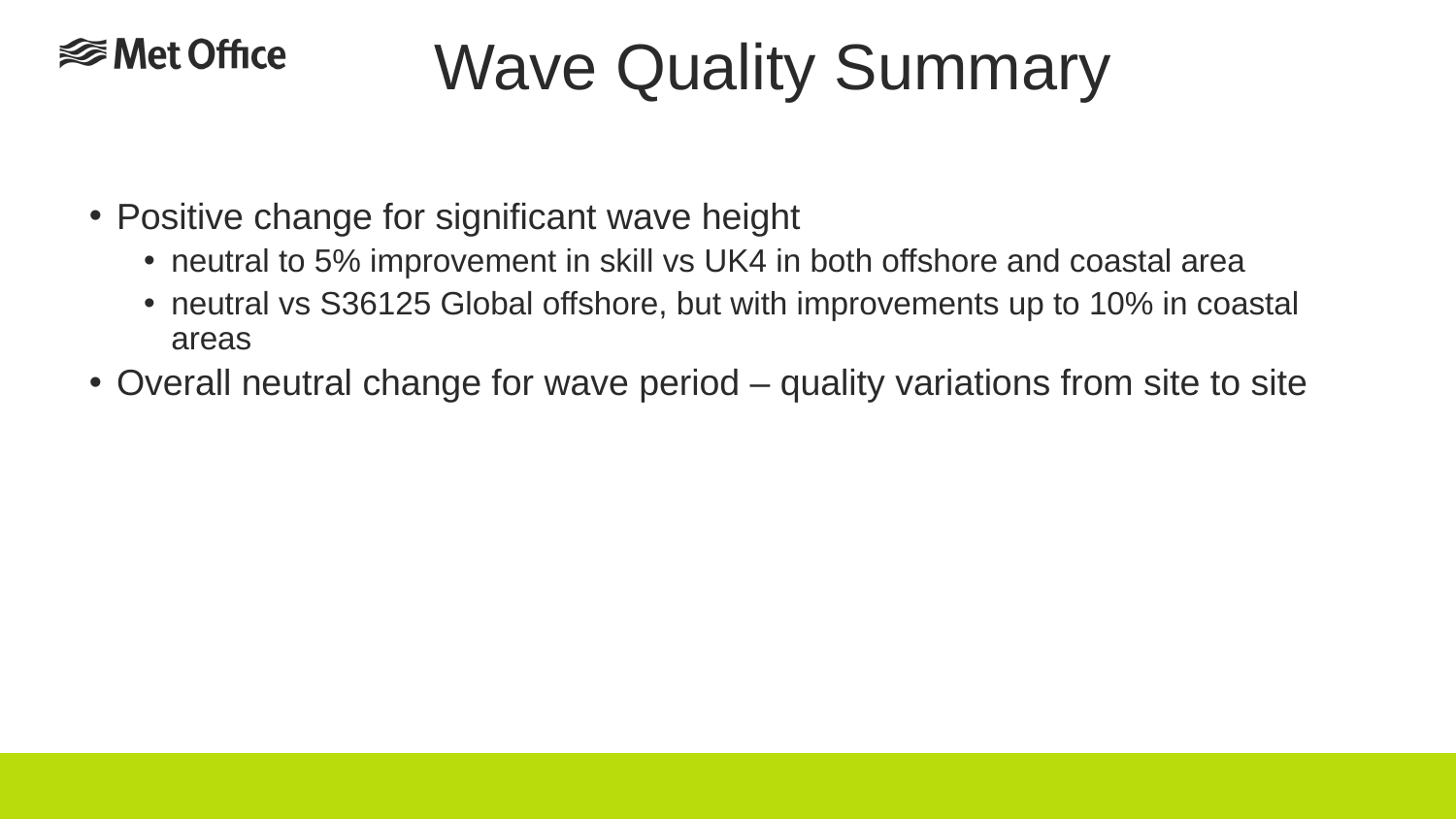

# Wave Quality Summary

Positive change for significant wave height
neutral to 5% improvement in skill vs UK4 in both offshore and coastal area
neutral vs S36125 Global offshore, but with improvements up to 10% in coastal areas
Overall neutral change for wave period – quality variations from site to site